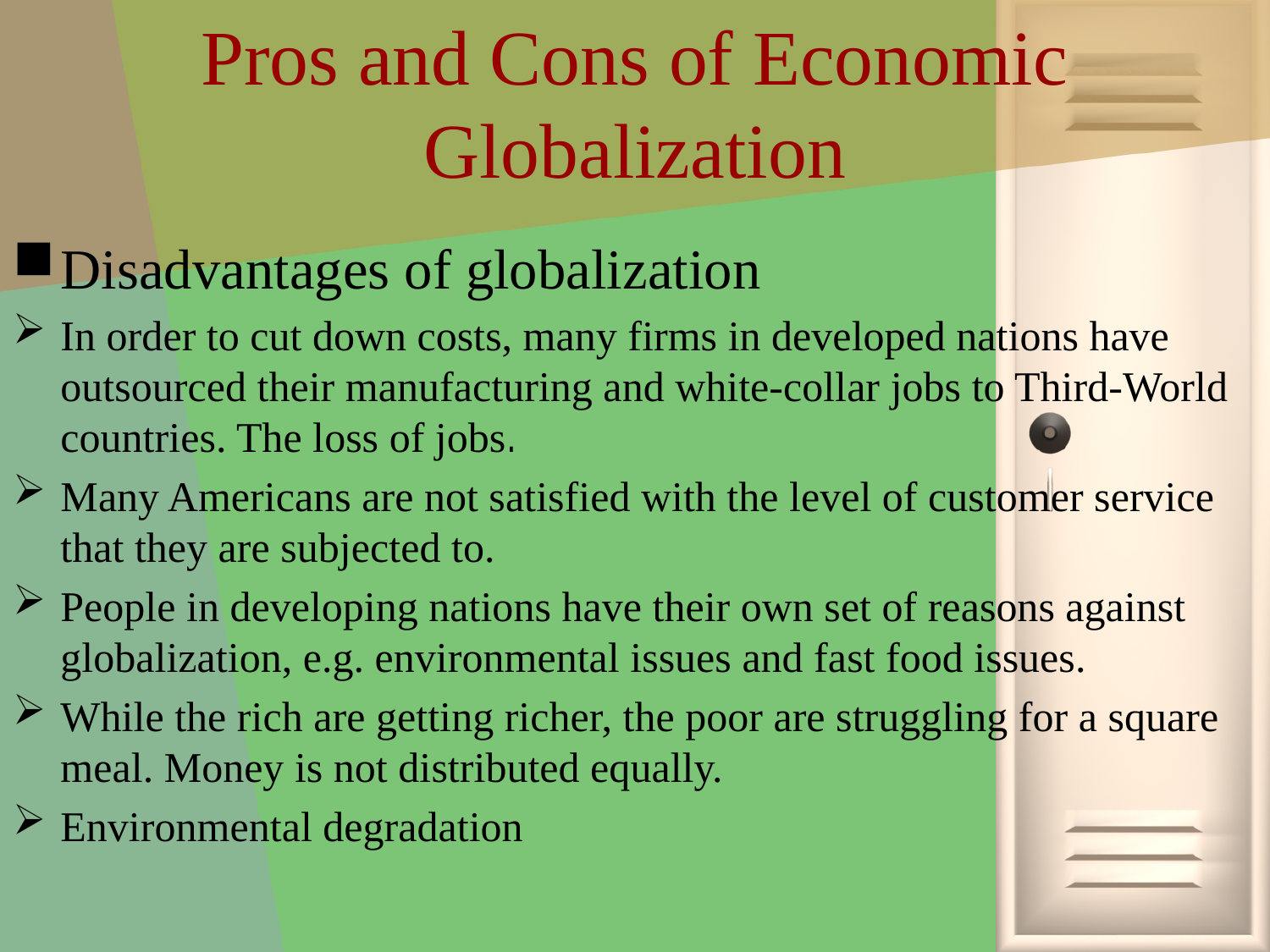

# Pros and Cons of Economic Globalization
Disadvantages of globalization
In order to cut down costs, many firms in developed nations have outsourced their manufacturing and white-collar jobs to Third-World countries. The loss of jobs.
Many Americans are not satisfied with the level of customer service that they are subjected to.
People in developing nations have their own set of reasons against globalization, e.g. environmental issues and fast food issues.
While the rich are getting richer, the poor are struggling for a square meal. Money is not distributed equally.
Environmental degradation